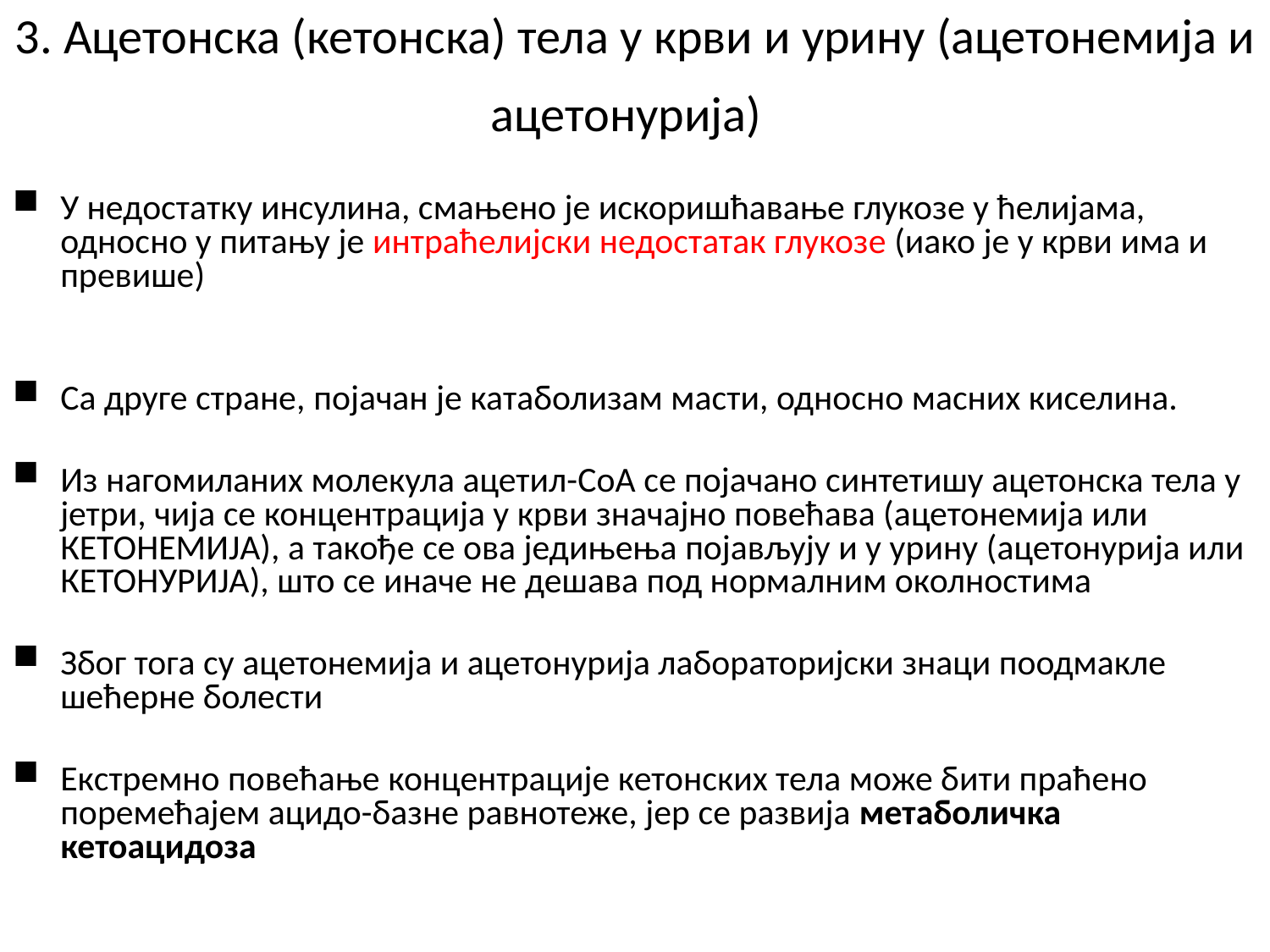

# 3. Ацетонска (кетонска) тела у крви и урину (ацетонемија и ацетонурија)
У недостатку инсулина, смањено је искоришћавање глукозе у ћелијама, односно у питању је интраћелијски недостатак глукозе (иако је у крви има и превише)

Са друге стране, појачан је катаболизам масти, односно масних киселина.

Из нагомиланих молекула ацетил-СоА се појачано синтетишу ацетонска тела у јетри, чија се концентрација у крви значајно повећава (ацетонемија или КЕТОНЕМИЈА), а такође се ова једињења појављују и у урину (ацетонурија или КЕТОНУРИЈА), што се иначе не дешава под нормалним околностима

Због тога су ацетонемија и ацетонурија лабораторијски знаци поодмакле шећерне болести

Екстремно повећање концентрације кетонских тела може бити праћено поремећајем ацидо-базне равнотеже, јер се развија метаболичка кетоацидоза